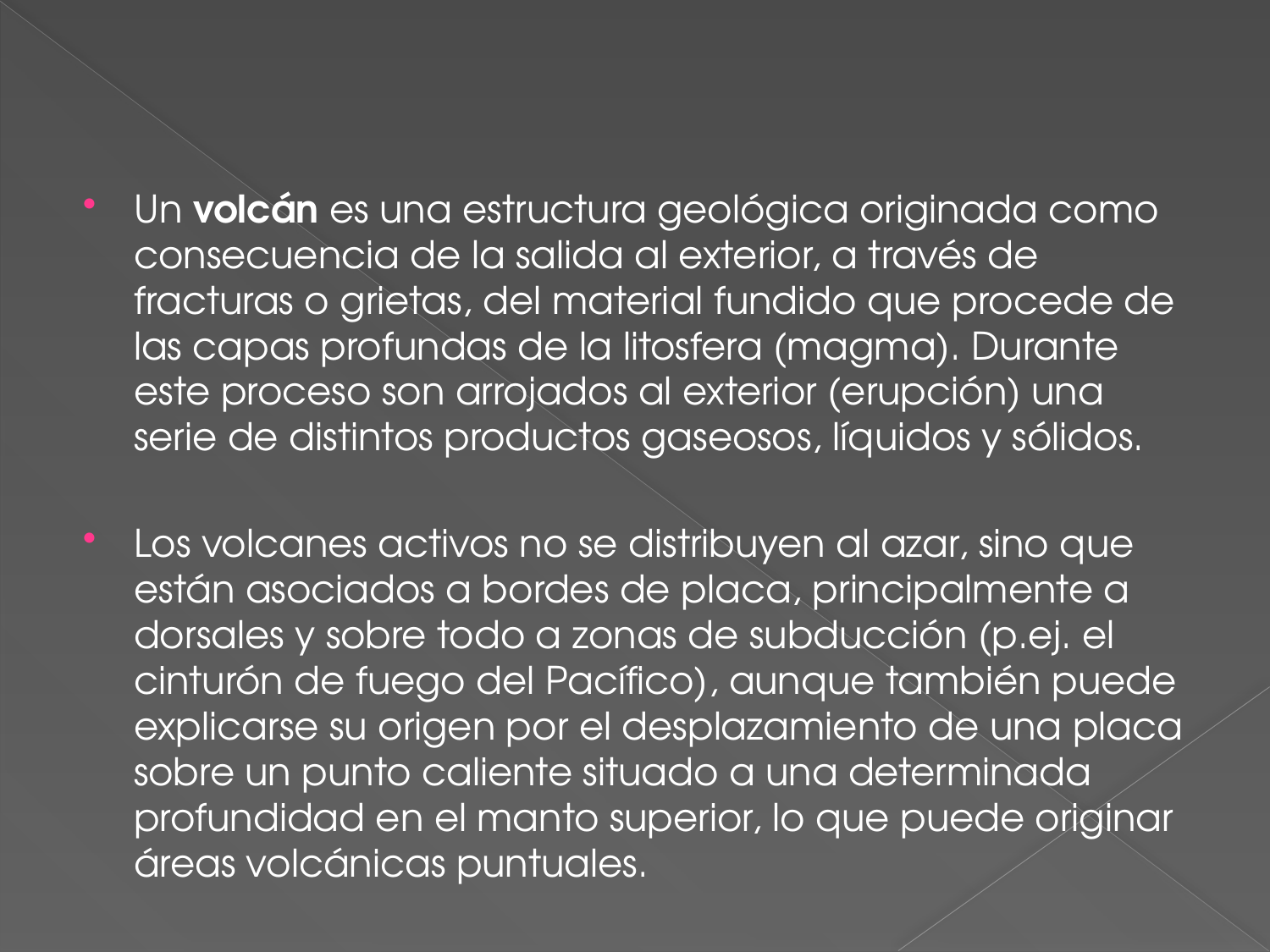

#
Un volcán es una estructura geológica originada como consecuencia de la salida al exterior, a través de fracturas o grietas, del material fundido que procede de las capas profundas de la litosfera (magma). Durante este proceso son arrojados al exterior (erupción) una serie de distintos productos gaseosos, líquidos y sólidos.

Los volcanes activos no se distribuyen al azar, sino que están asociados a bordes de placa, principalmente a dorsales y sobre todo a zonas de subducción (p.ej. el cinturón de fuego del Pacífico), aunque también puede explicarse su origen por el desplazamiento de una placa sobre un punto caliente situado a una determinada profundidad en el manto superior, lo que puede originar áreas volcánicas puntuales.